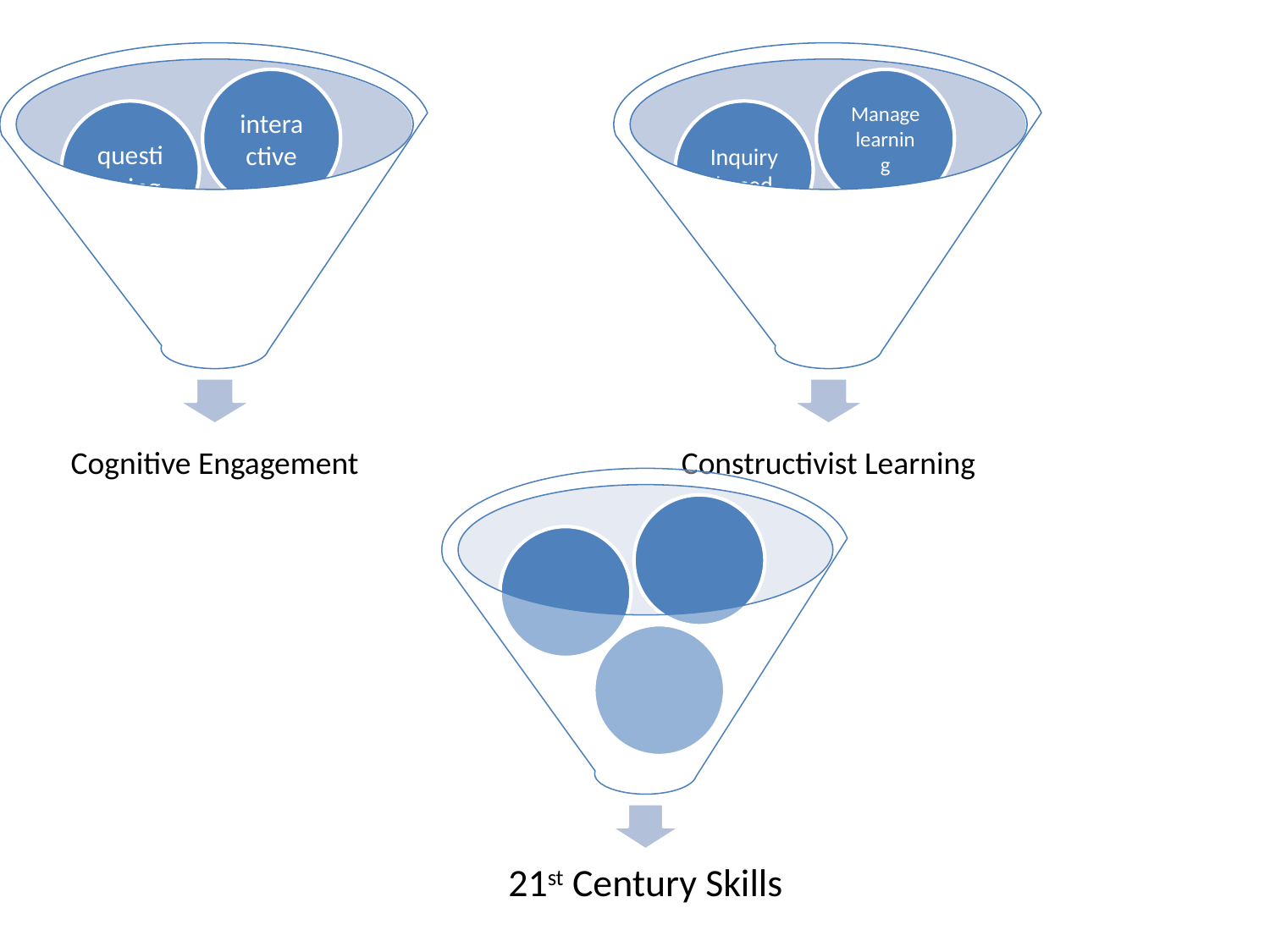

interactive
questioning
Self-regulated learning
Cognitive Engagement
Manage learning
Inquiry based
Self-Evaluation
Constructivist Learning
21st Century Skills